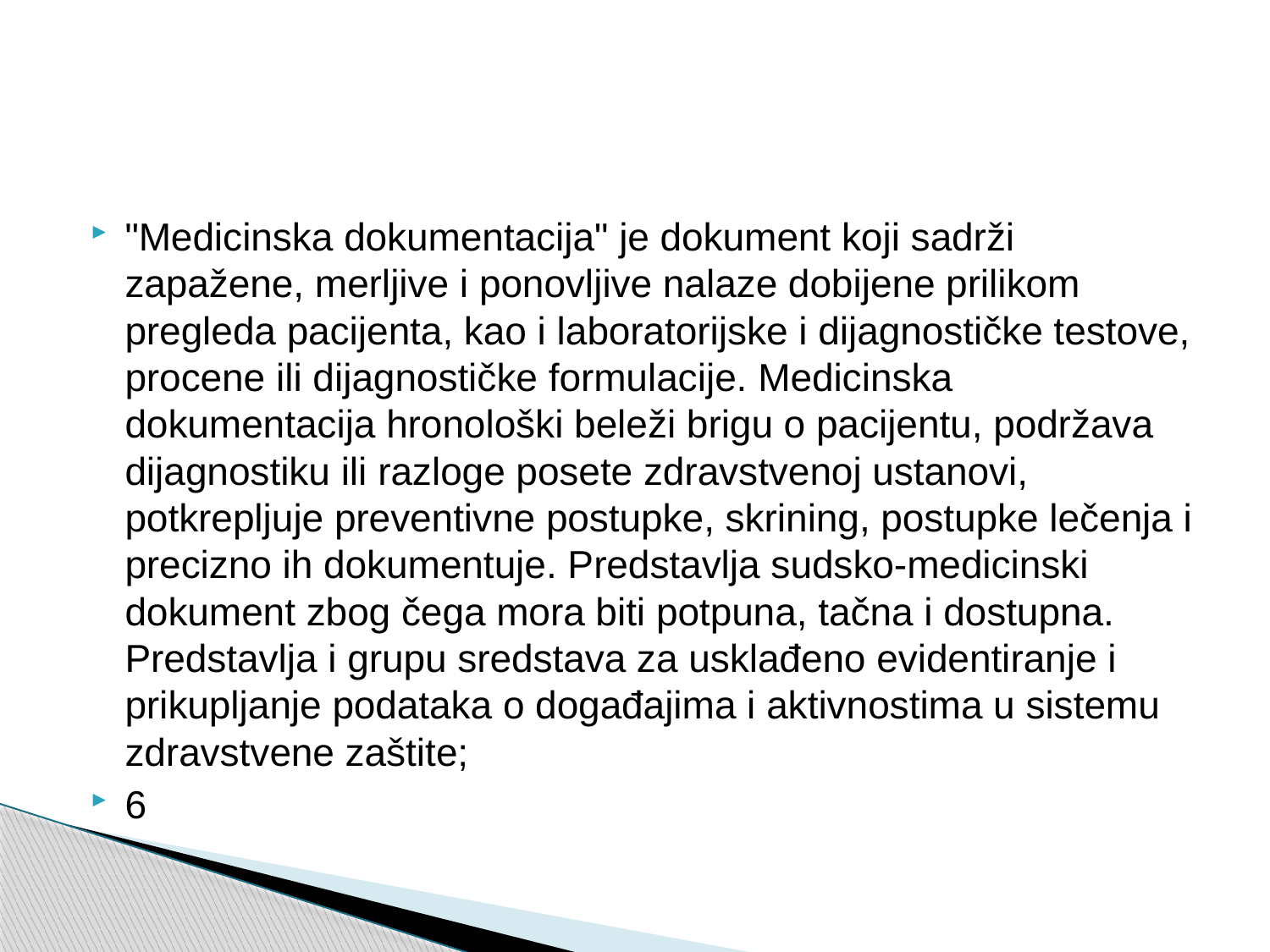

#
"Medicinska dokumentacija" je dokument koji sadrži zapažene, merljive i ponovljive nalaze dobijene prilikom pregleda pacijenta, kao i laboratorijske i dijagnostičke testove, procene ili dijagnostičke formulacije. Medicinska dokumentacija hronološki beleži brigu o pacijentu, podržava dijagnostiku ili razloge posete zdravstvenoj ustanovi, potkrepljuje preventivne postupke, skrining, postupke lečenja i precizno ih dokumentuje. Predstavlja sudsko-medicinski dokument zbog čega mora biti potpuna, tačna i dostupna. Predstavlja i grupu sredstava za usklađeno evidentiranje i prikupljanje podataka o događajima i aktivnostima u sistemu zdravstvene zaštite;
6